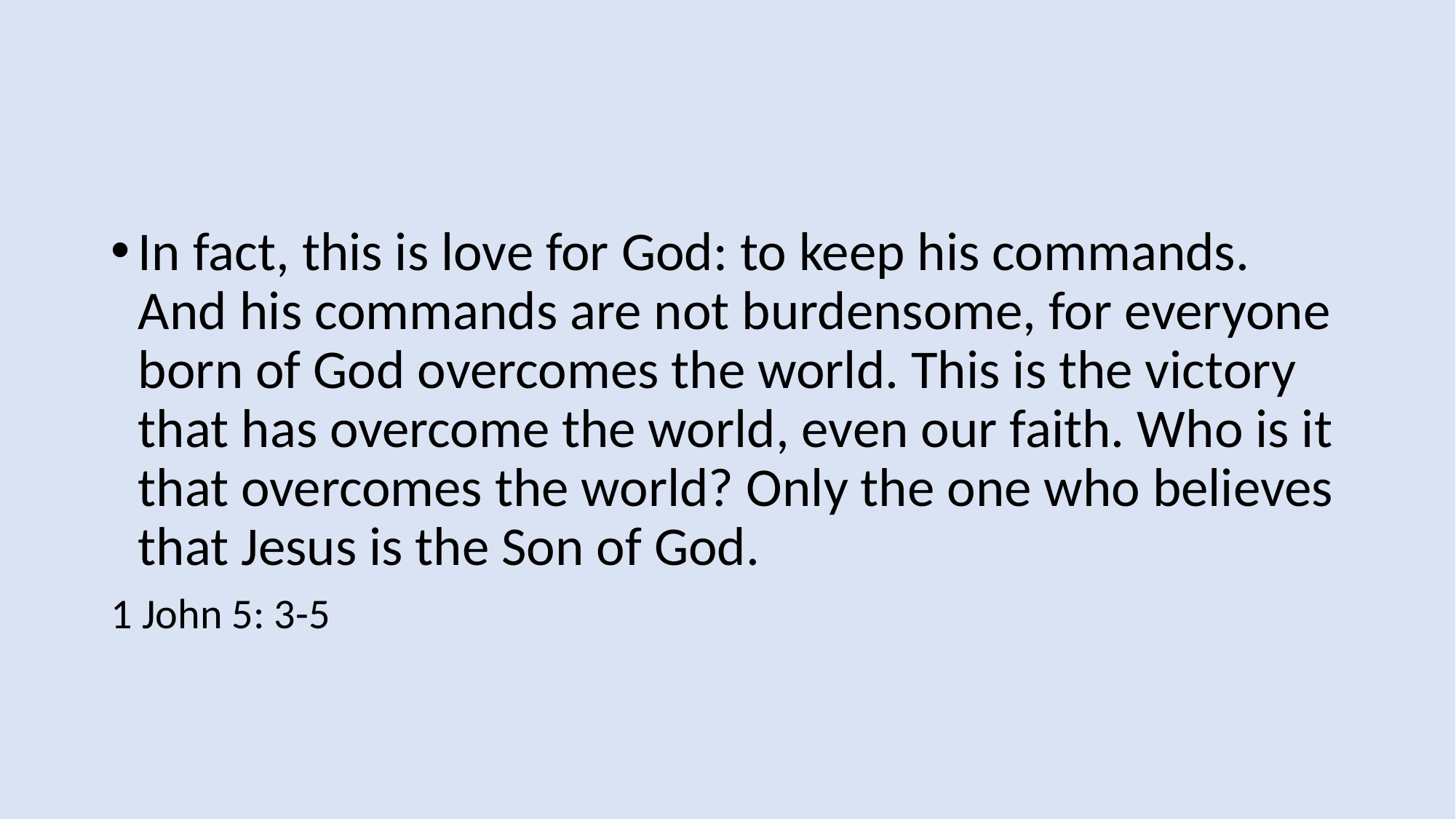

In fact, this is love for God: to keep his commands.  And his commands are not burdensome, for everyone born of God overcomes the world. This is the victory that has overcome the world, even our faith. Who is it that overcomes the world? Only the one who believes that Jesus is the Son of God.
1 John 5: 3-5